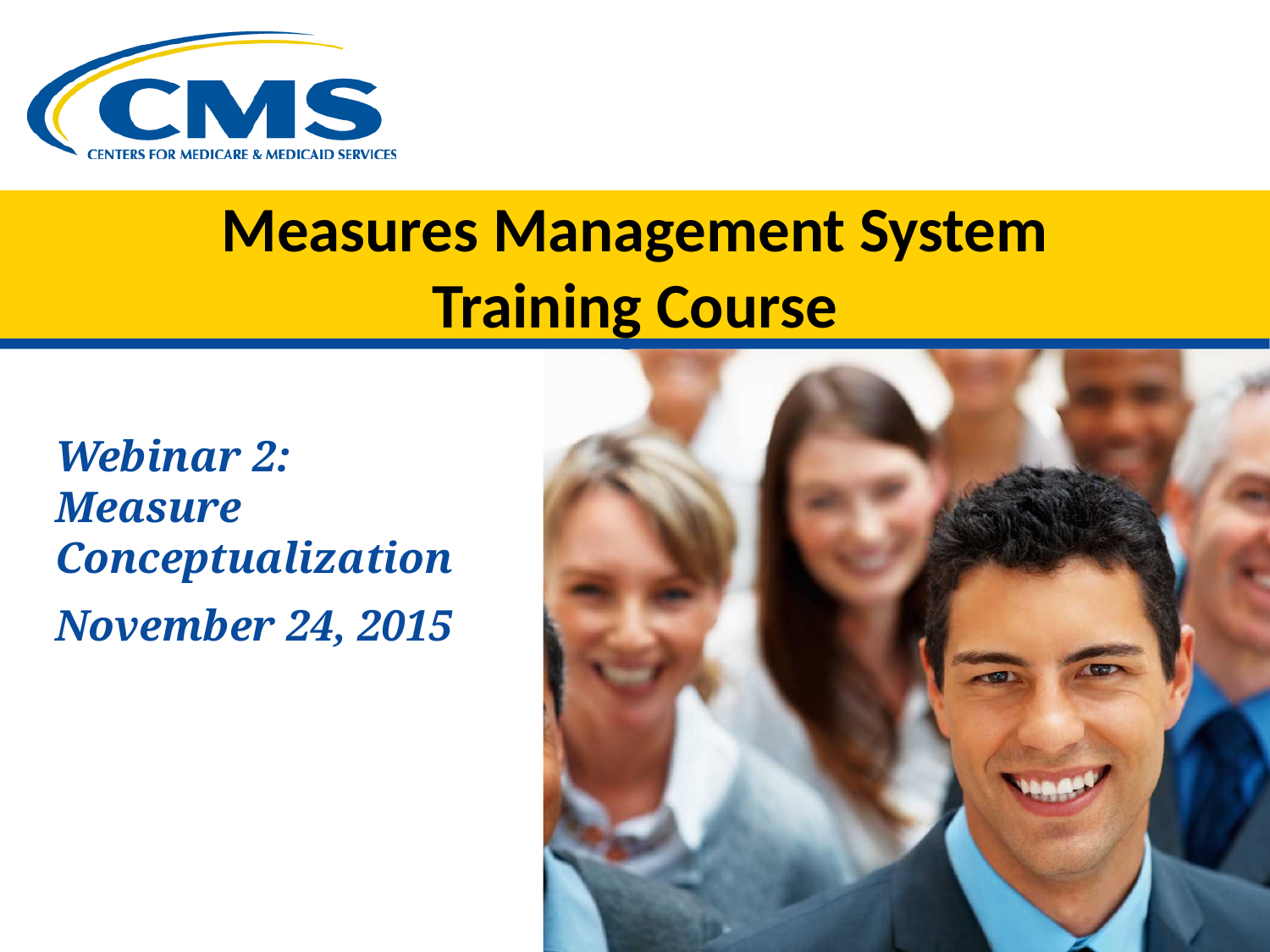

# Measures Management System Training Course
Webinar 2: Measure Conceptualization
November 24, 2015